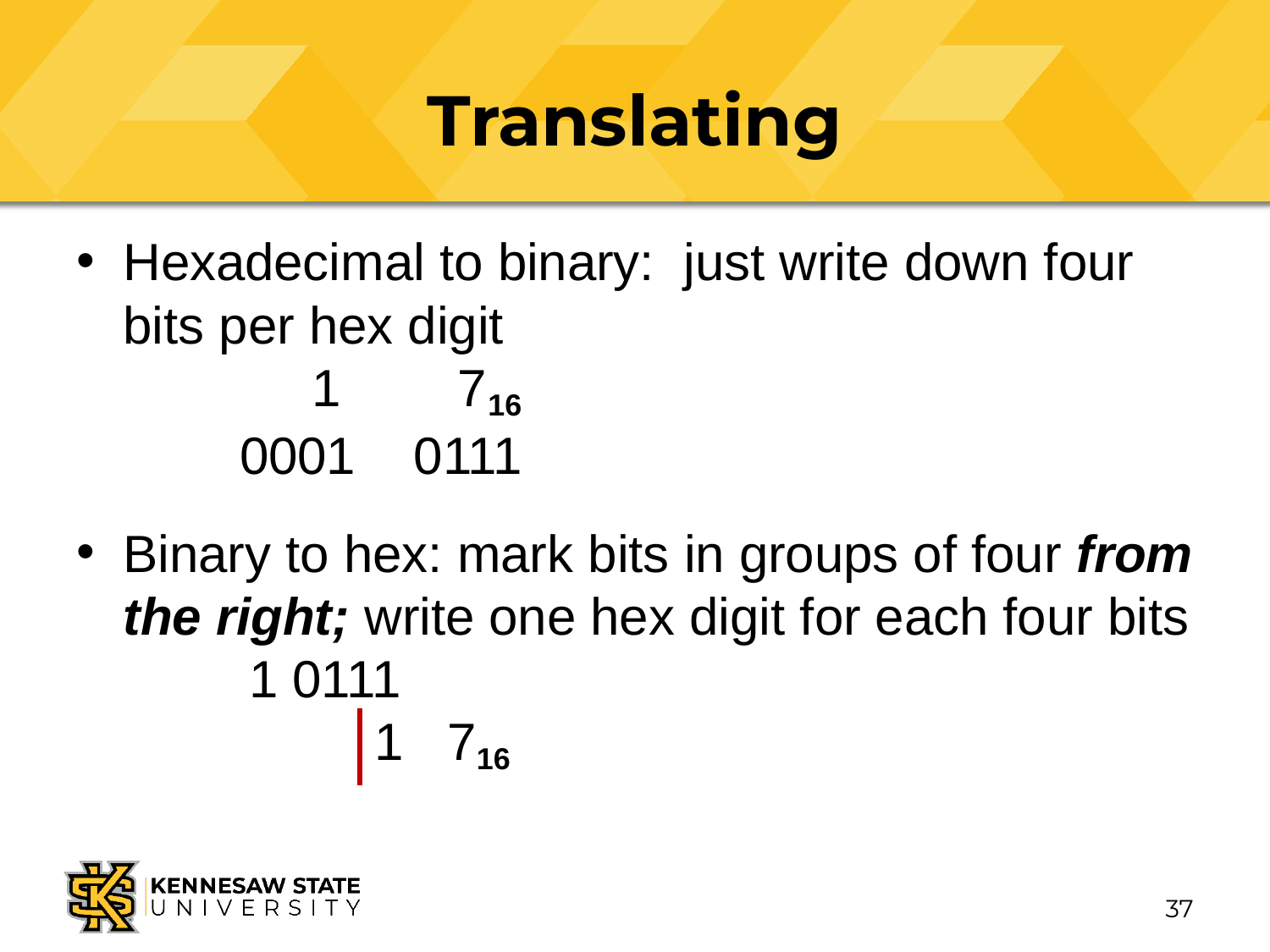

# Translating
Hexadecimal to binary:  just write down four bits per hex digit
             1        716
        0001    0111
Binary to hex: mark bits in groups of four from the right; write one hex digit for each four bits
		1 0111
             	1   716
37